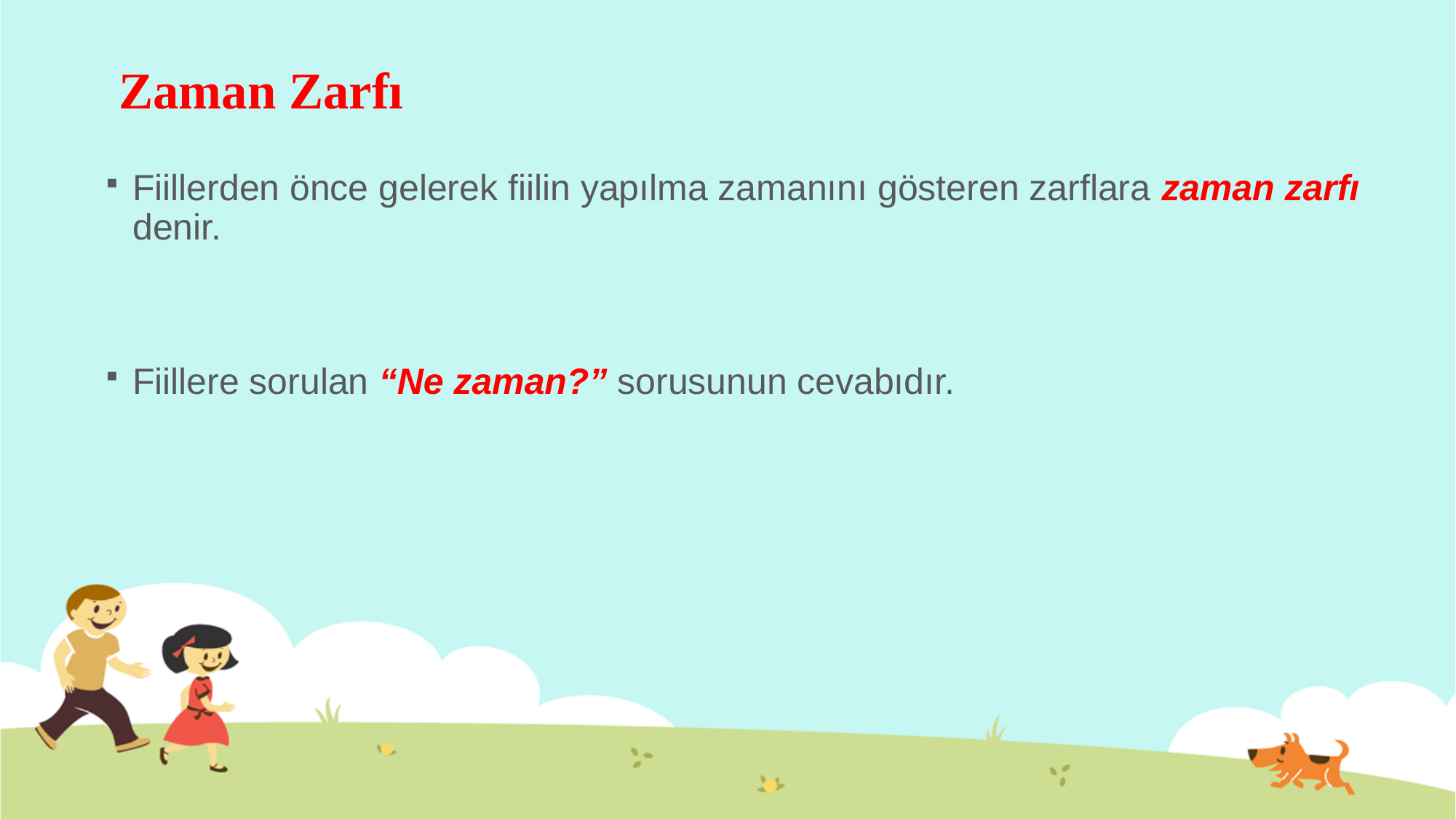

# Zaman Zarfı
Fiillerden önce gelerek fiilin yapılma zamanını gösteren zarflara zaman zarfı denir.
Fiillere sorulan “Ne zaman?” sorusunun cevabıdır.